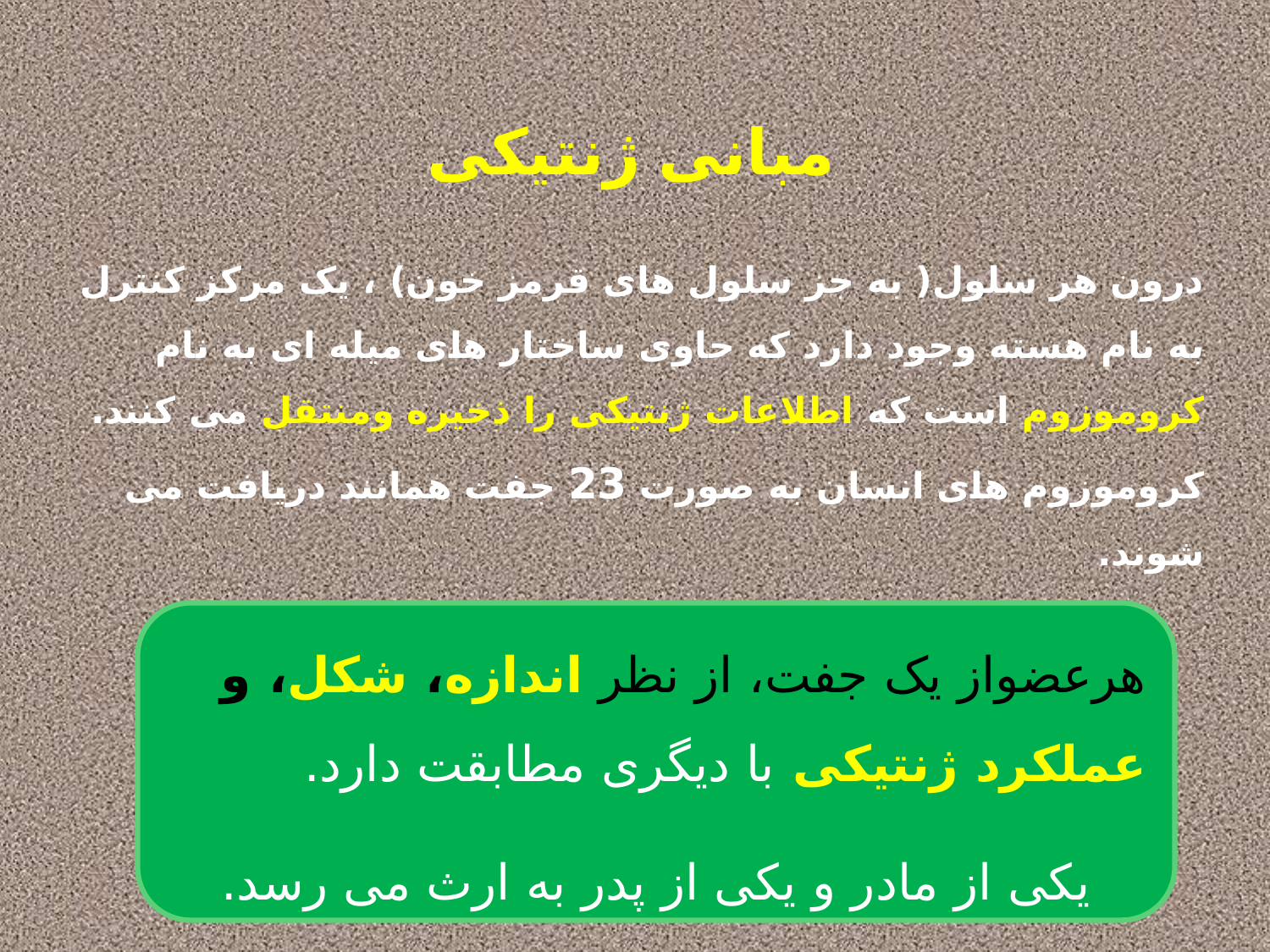

# مبانی ژنتیکی
درون هر سلول( به جز سلول های قرمز خون) ، یک مرکز کنترل به نام هسته وجود دارد که حاوی ساختار های میله ای به نام کروموزوم است که اطلاعات ژنتیکی را ذخیره ومنتقل می کنند.
کروموزوم های انسان به صورت 23 جفت همانند دریافت می شوند.

هرعضواز یک جفت، از نظر اندازه، شکل، و عملکرد ژنتیکی با دیگری مطابقت دارد.
یکی از مادر و یکی از پدر به ارث می رسد.
www.modirkade.ir
3